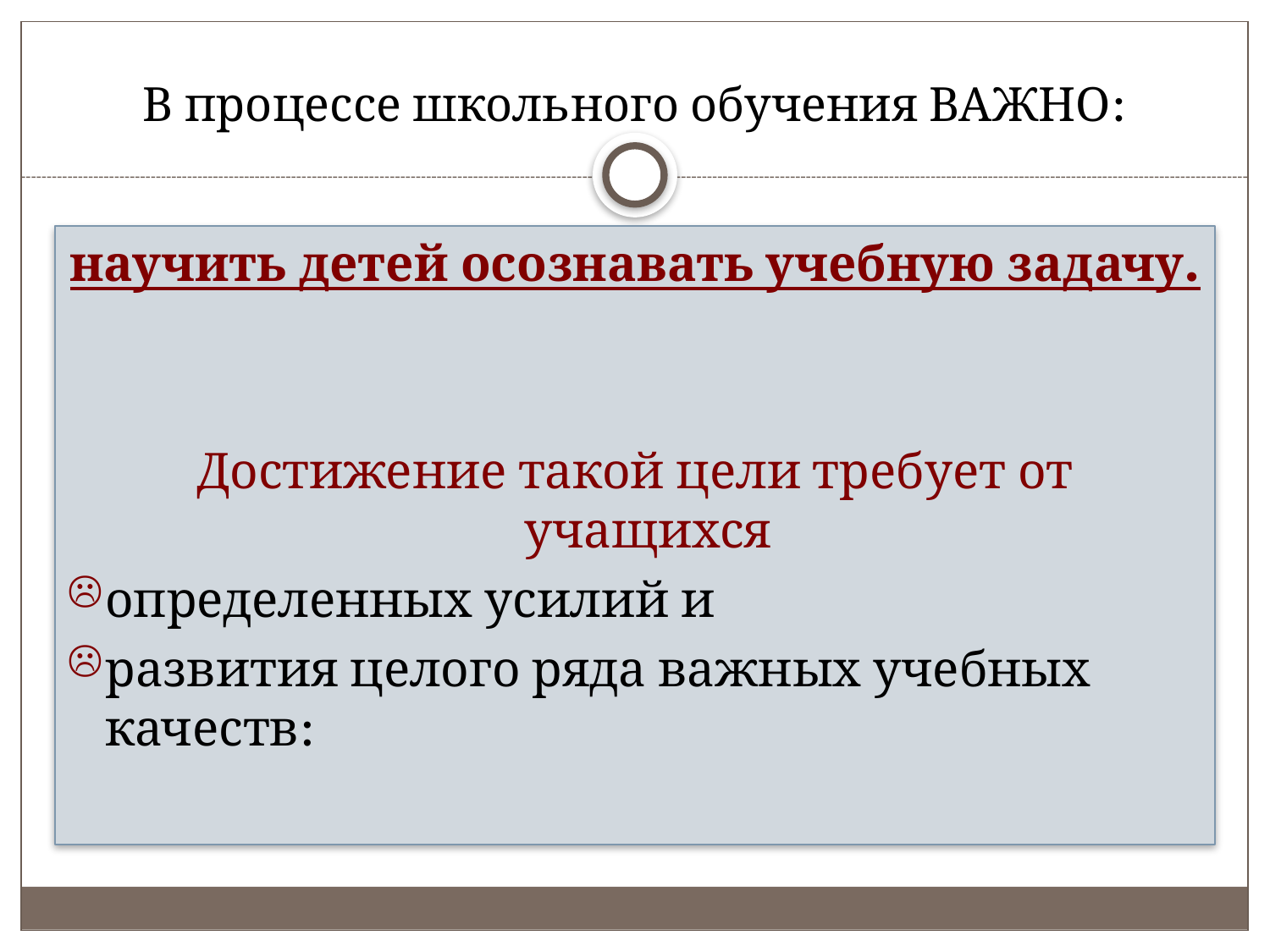

# В процессе школьного обучения ВАЖНО:
научить детей осознавать учебную задачу.

Достижение такой цели требует от учащихся
определенных усилий и
развития целого ряда важных учебных качеств: